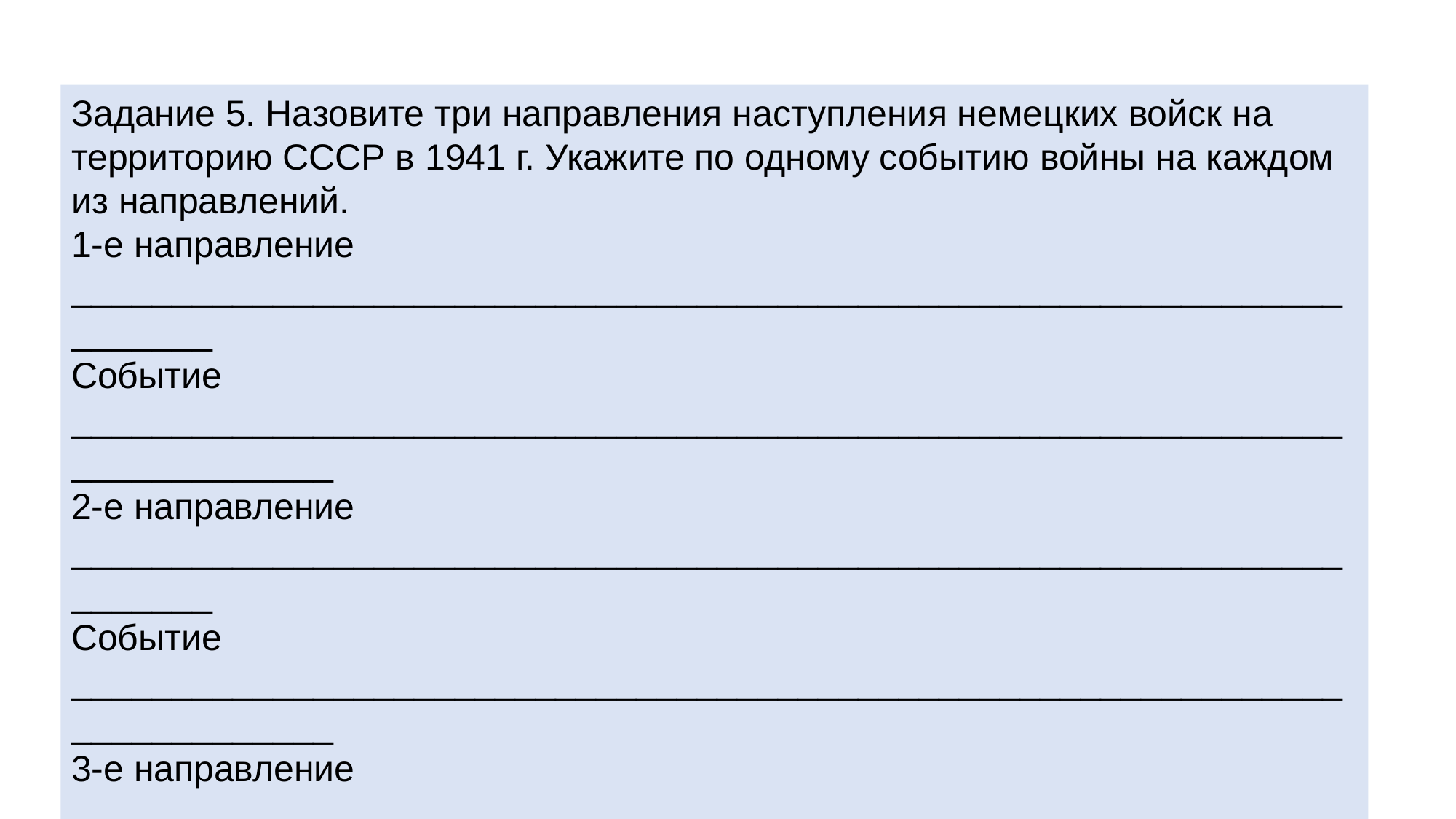

Задание 5. Назовите три направления наступления немецких войск на территорию СССР в 1941 г. Укажите по одному событию войны на каждом из направлений.
1-е направление ______________________________________________________________________
Событие ____________________________________________________________________________
2-е направление ______________________________________________________________________
Событие ____________________________________________________________________________
3-е направление ______________________________________________________________________
Событие ____________________________________________________________________________

Задание 6.  Отметьте два этапа обороны Москвы в 1941 г. Назовите не менее двух событий каждого из указанных этапов.
1-й этап _____________________________________________________________________________
События ____________________________________________________________________________
2-й этап _____________________________________________________________________________
События ____________________________________________________________________________